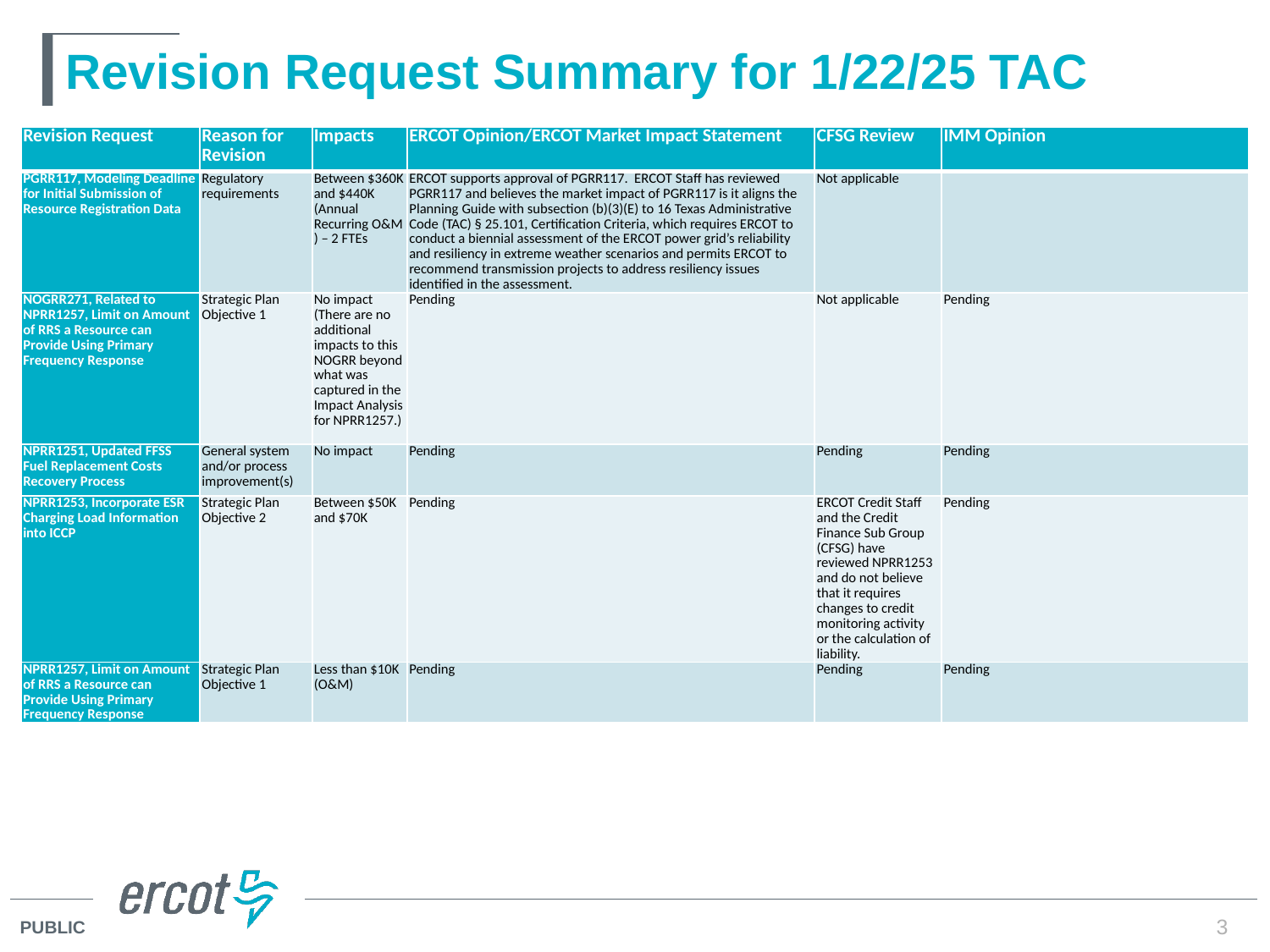

# Revision Request Summary for 1/22/25 TAC
| Revision Request | Reason for Revision | Impacts | ERCOT Opinion/ERCOT Market Impact Statement | CFSG Review | IMM Opinion |
| --- | --- | --- | --- | --- | --- |
| PGRR117, Modeling Deadline for Initial Submission of Resource Registration Data | Regulatory requirements | Between $360K and $440K (Annual Recurring O&M ) – 2 FTEs | ERCOT supports approval of PGRR117. ERCOT Staff has reviewed PGRR117 and believes the market impact of PGRR117 is it aligns the Planning Guide with subsection (b)(3)(E) to 16 Texas Administrative Code (TAC) § 25.101, Certification Criteria, which requires ERCOT to conduct a biennial assessment of the ERCOT power grid’s reliability and resiliency in extreme weather scenarios and permits ERCOT to recommend transmission projects to address resiliency issues identified in the assessment. | Not applicable |  |
| NOGRR271, Related to NPRR1257, Limit on Amount of RRS a Resource can Provide Using Primary Frequency Response | Strategic Plan Objective 1 | No impact (There are no additional impacts to this NOGRR beyond what was captured in the Impact Analysis for NPRR1257.) | Pending | Not applicable | Pending |
| NPRR1251, Updated FFSS Fuel Replacement Costs Recovery Process | General system and/or process improvement(s) | No impact | Pending | Pending | Pending |
| NPRR1253, Incorporate ESR Charging Load Information into ICCP | Strategic Plan Objective 2 | Between $50K and $70K | Pending | ERCOT Credit Staff and the Credit Finance Sub Group (CFSG) have reviewed NPRR1253 and do not believe that it requires changes to credit monitoring activity or the calculation of liability. | Pending |
| NPRR1257, Limit on Amount of RRS a Resource can Provide Using Primary Frequency Response | Strategic Plan Objective 1 | Less than $10K (O&M) | Pending | Pending | Pending |
3